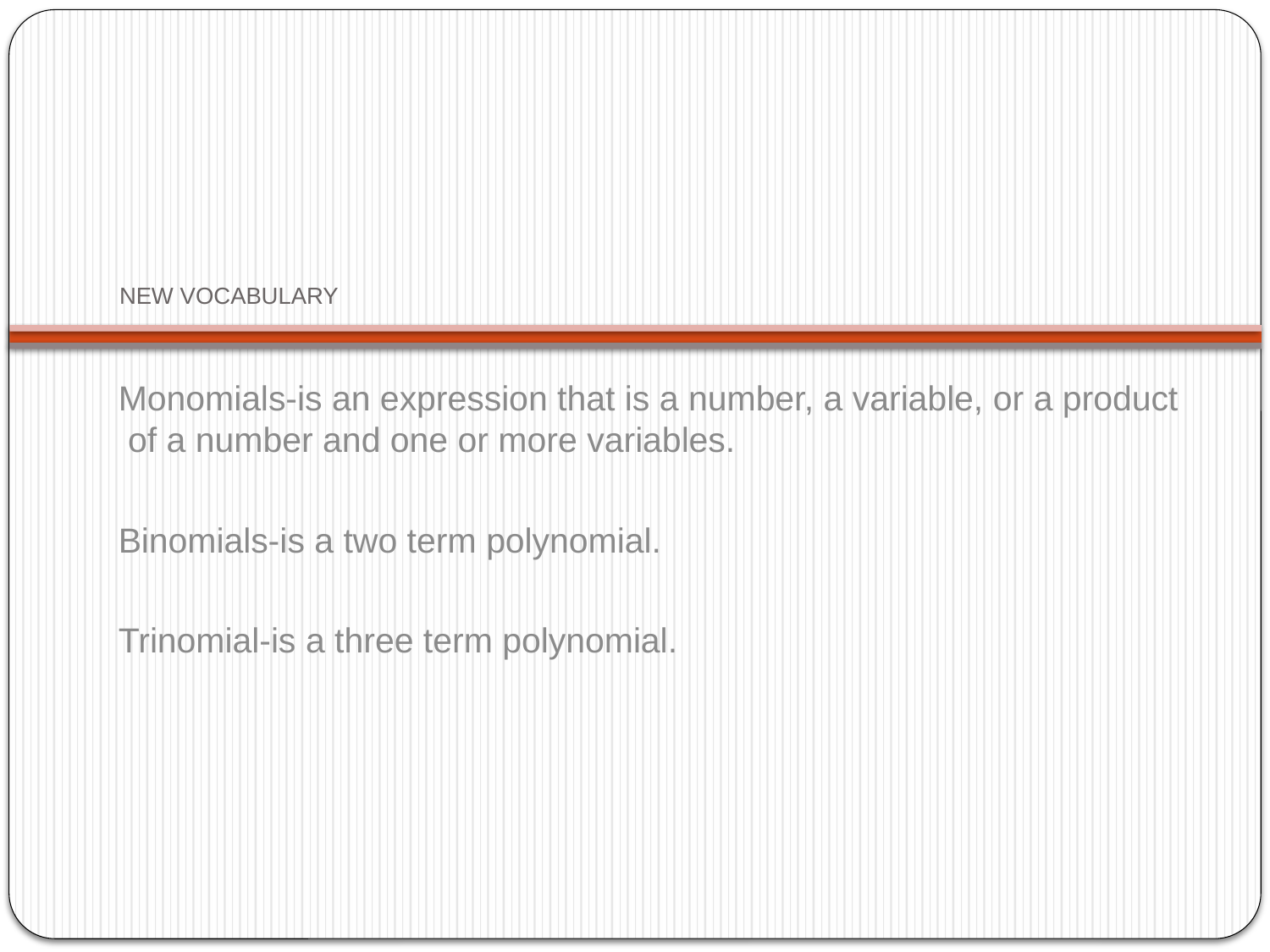

# NEW VOCABULARY
Monomials-is an expression that is a number, a variable, or a product  of a number and one or more variables.

Binomials-is a two term polynomial.

Trinomial-is a three term polynomial.